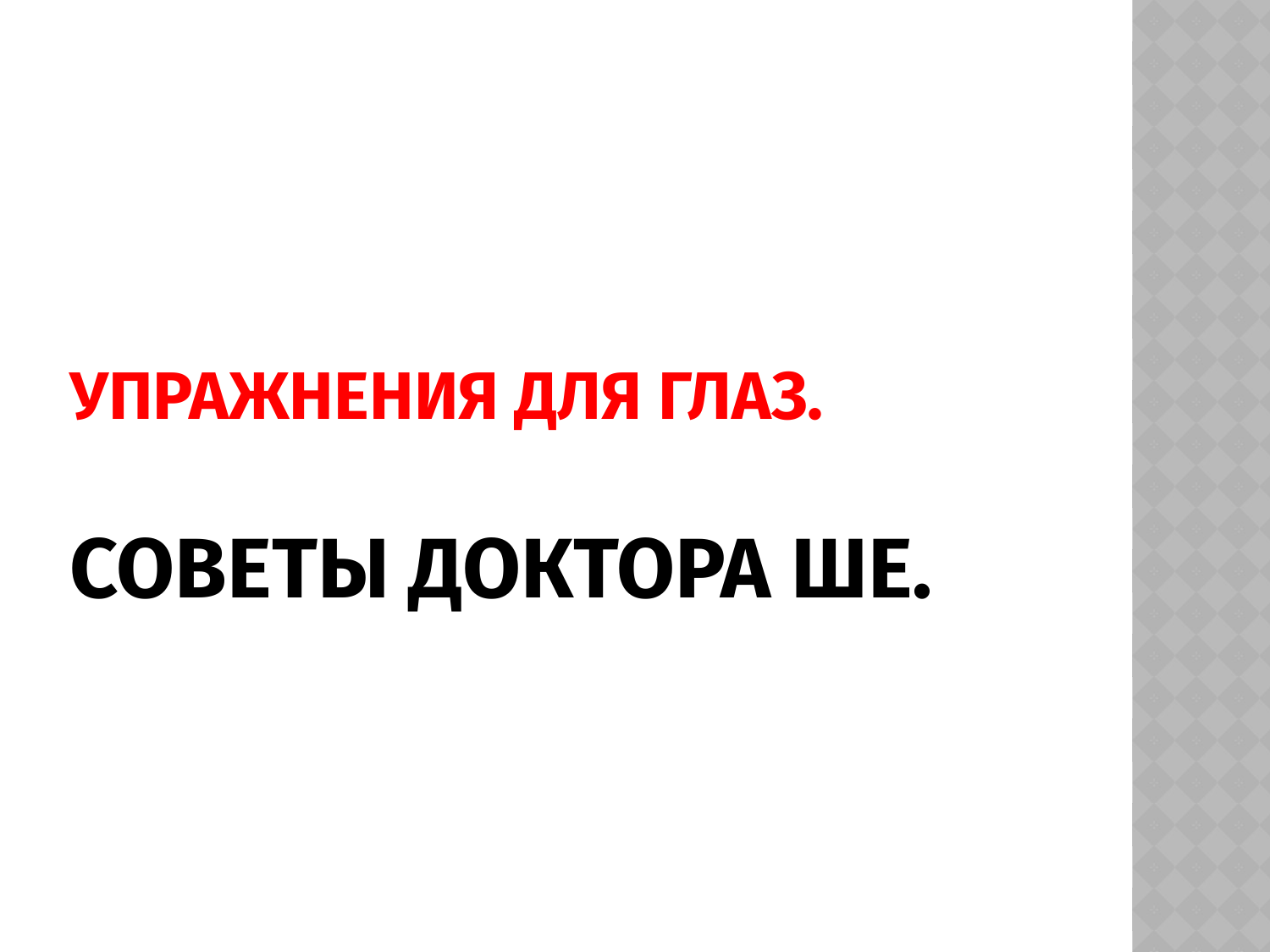

# Упражнения для глаз. Советы доктора Ше.